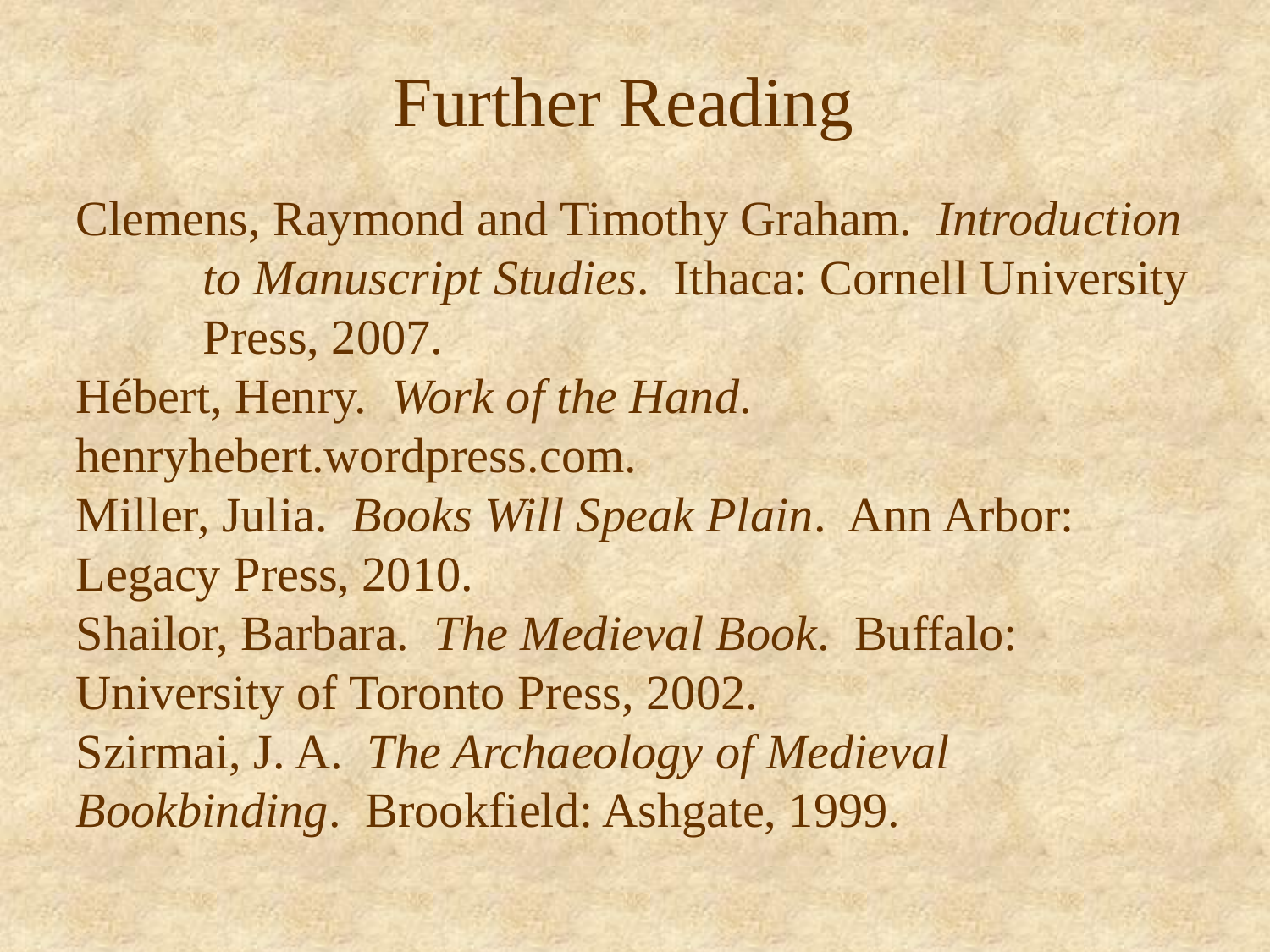

Further Reading
Clemens, Raymond and Timothy Graham.  Introduction 	to Manuscript Studies.  Ithaca: Cornell University 	Press, 2007.
Hébert, Henry.  Work of the Hand.  	henryhebert.wordpress.com.
Miller, Julia.  Books Will Speak Plain.  Ann Arbor: 	Legacy Press, 2010.
Shailor, Barbara.  The Medieval Book.  Buffalo: 	University of Toronto Press, 2002.
Szirmai, J. A.  The Archaeology of Medieval 	Bookbinding.  Brookfield: Ashgate, 1999.